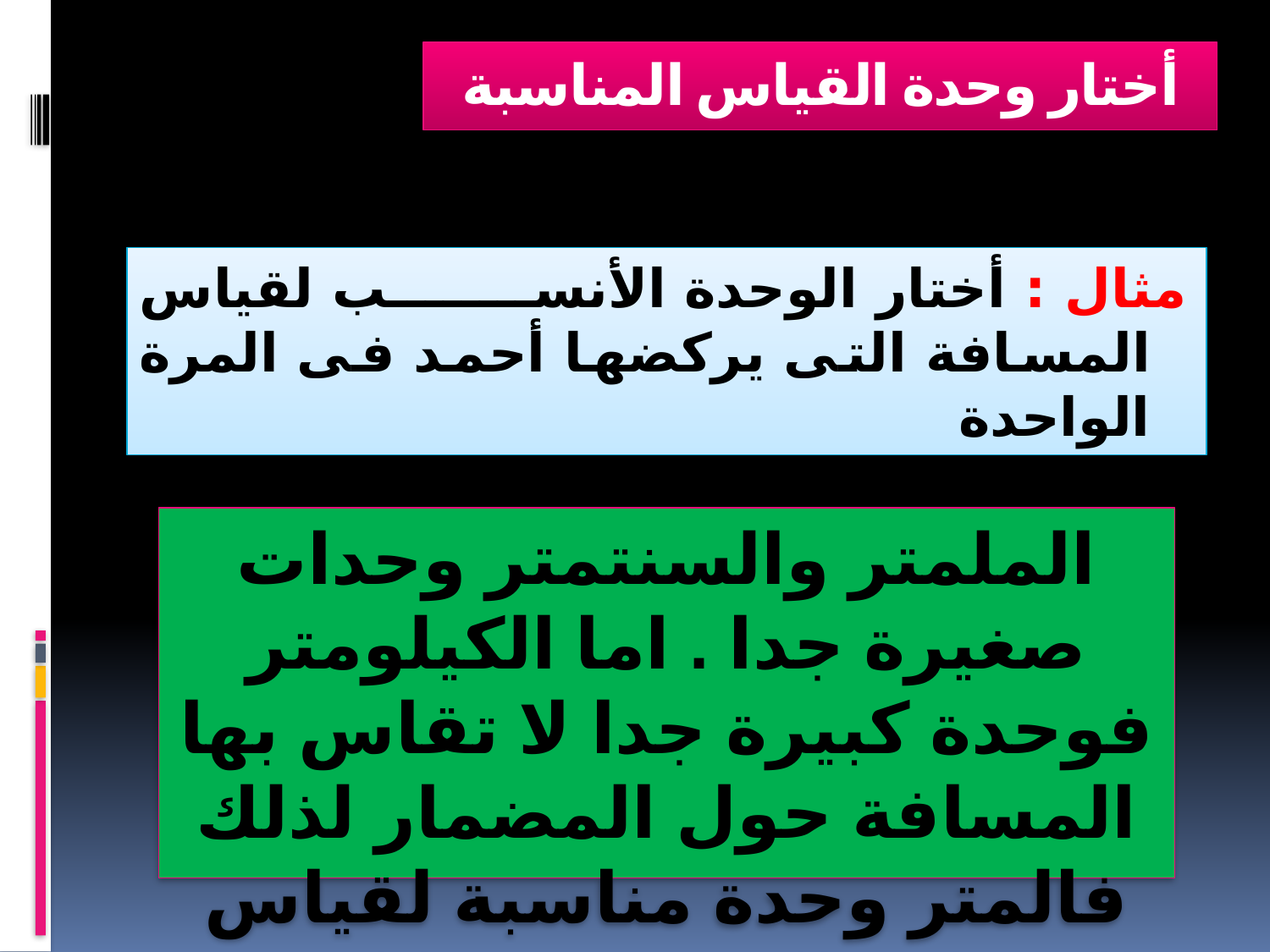

# أختار وحدة القياس المناسبة
مثال : أختار الوحدة الأنسب لقياس المسافة التى يركضها أحمد فى المرة الواحدة

الملمتر والسنتمتر وحدات صغيرة جدا . اما الكيلومتر فوحدة كبيرة جدا لا تقاس بها المسافة حول المضمار لذلك فالمتر وحدة مناسبة لقياس المسافة التى يركضها احمد .